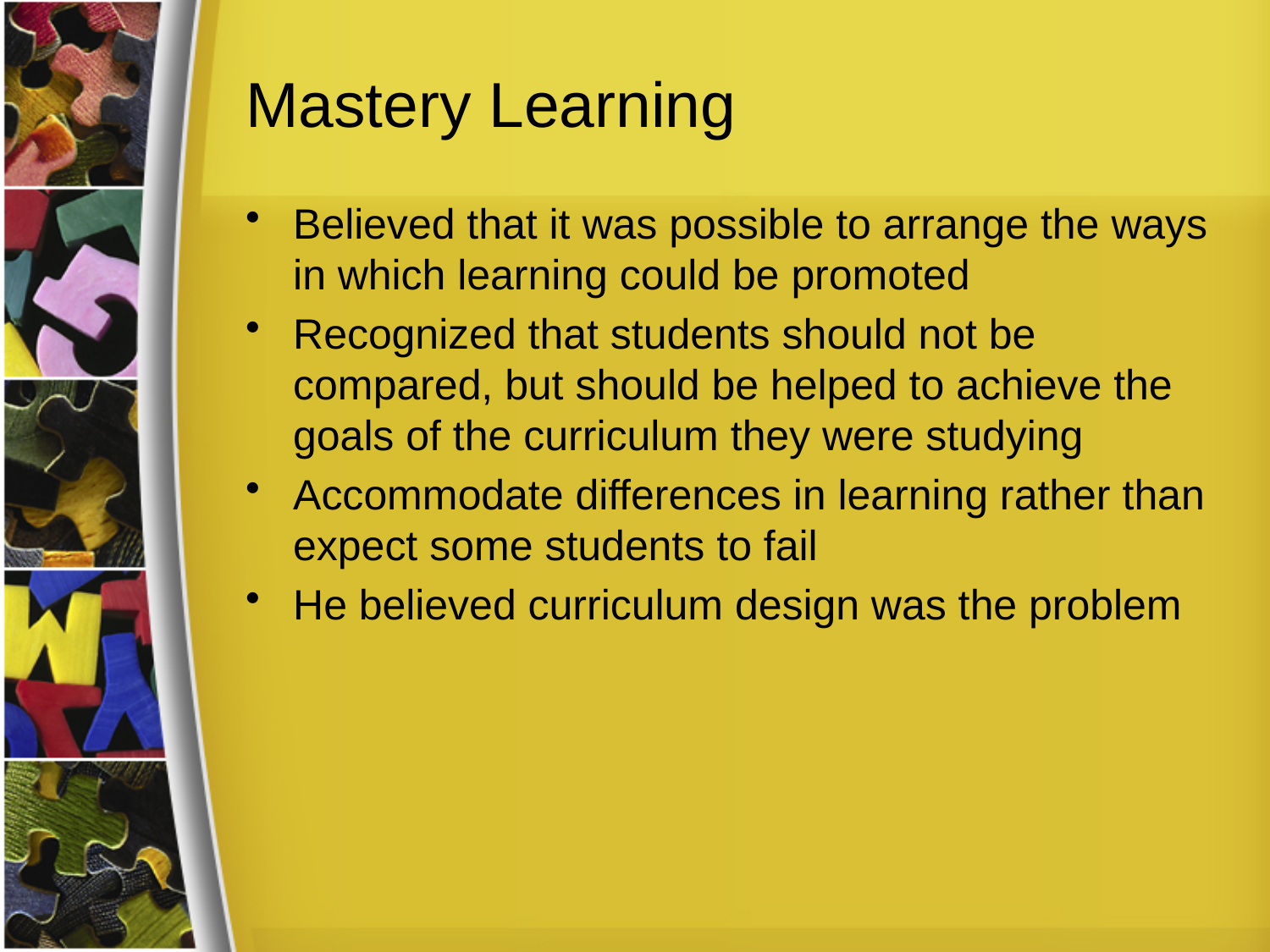

# Mastery Learning
Believed that it was possible to arrange the ways in which learning could be promoted
Recognized that students should not be compared, but should be helped to achieve the goals of the curriculum they were studying
Accommodate differences in learning rather than expect some students to fail
He believed curriculum design was the problem